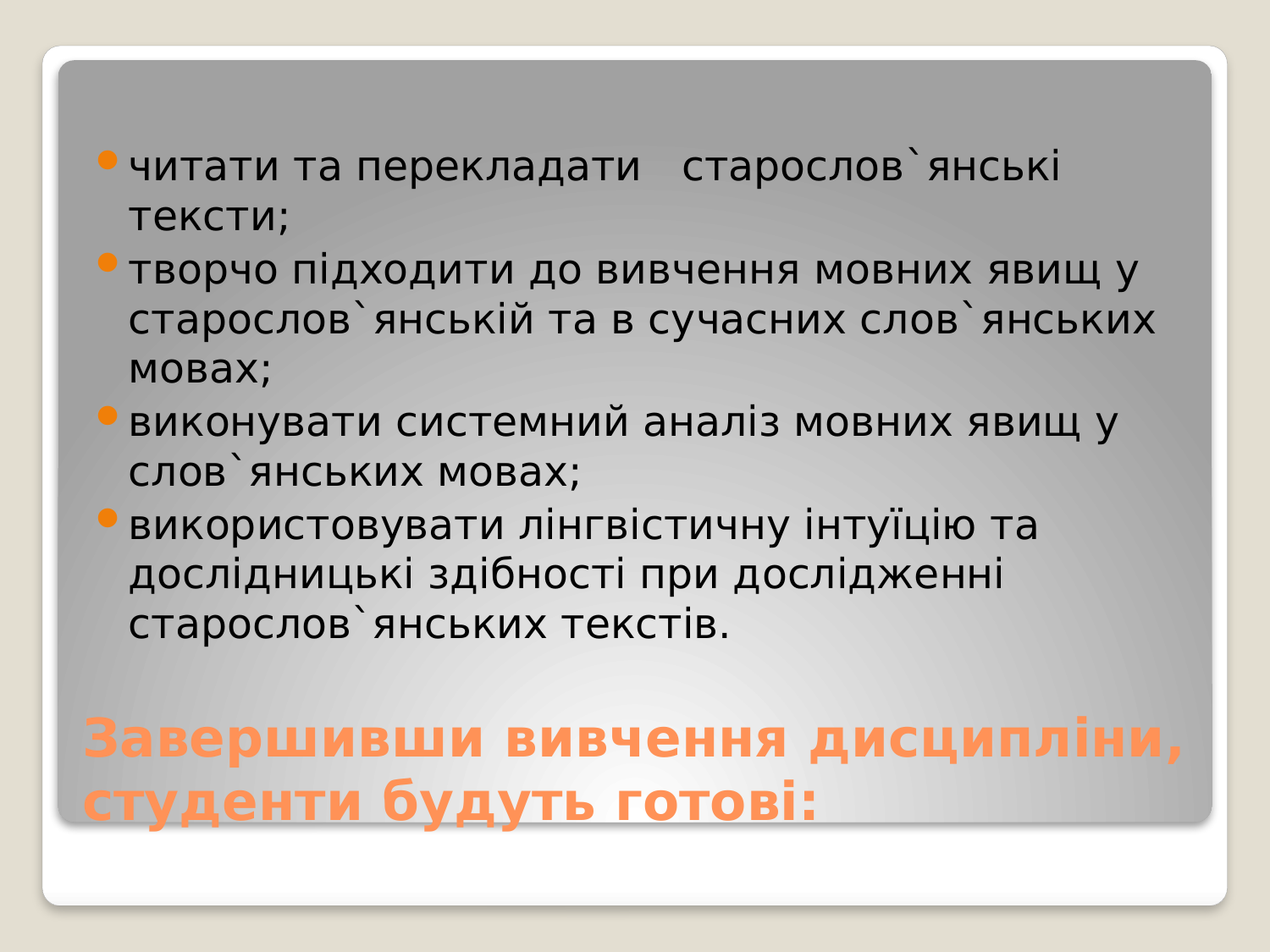

читати та перекладати   старослов`янські тексти;
творчо підходити до вивчення мовних явищ у старослов`янській та в сучасних слов`янських мовах;
виконувати системний аналіз мовних явищ у слов`янських мовах;
використовувати лінгвістичну інтуїцію та дослідницькі здібності при дослідженні старослов`янських текстів.

# Завершивши вивчення дисципліни, студенти будуть готові: